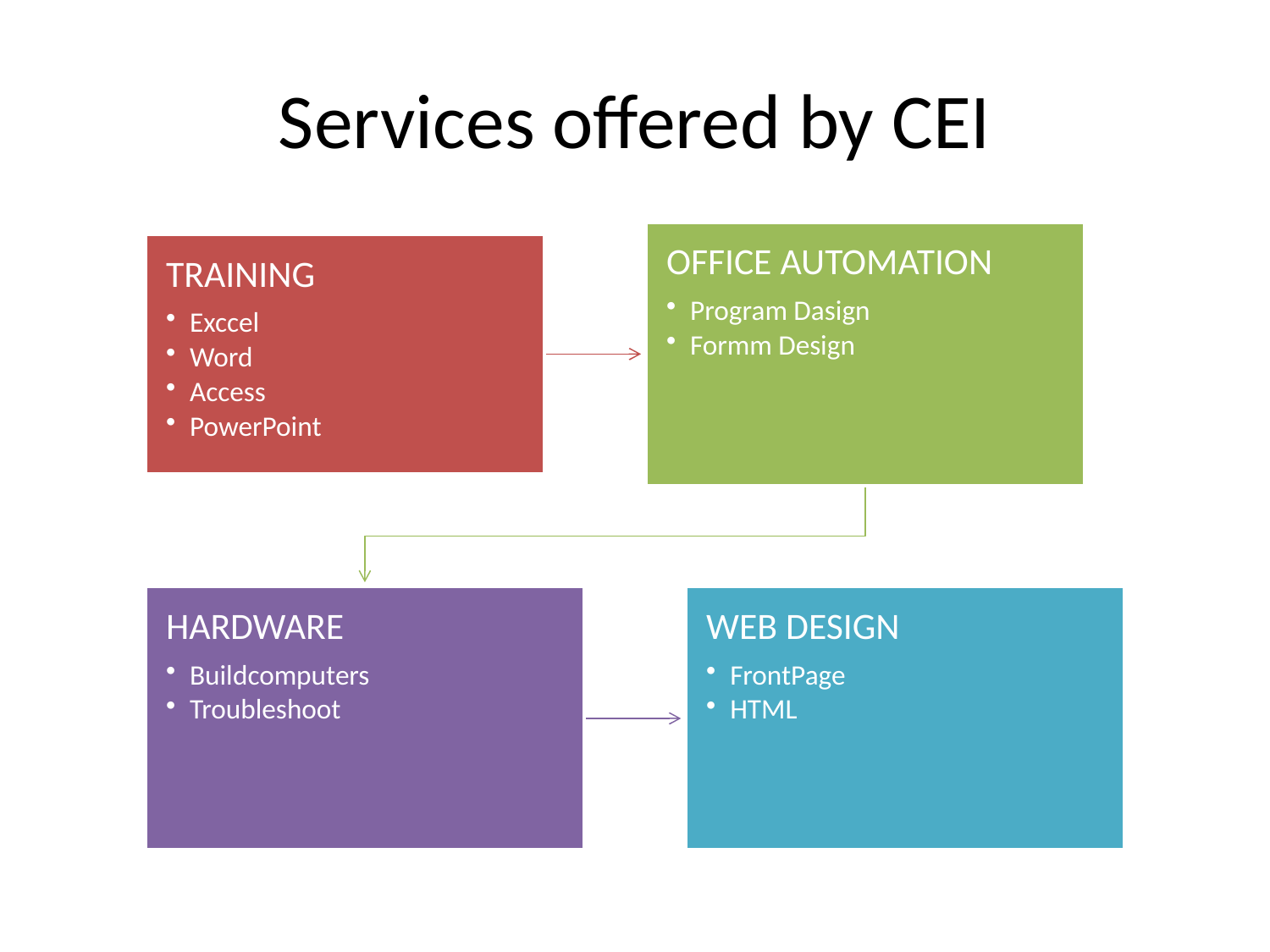

# Services offered by CEI

TRAINING
Exccel
Word
Access
PowerPoint

OFFICE AUTOMATION
Program Dasign
Formm Design

HARDWARE
Buildcomputers
Troubleshoot
WEB DESIGN
FrontPage
HTML